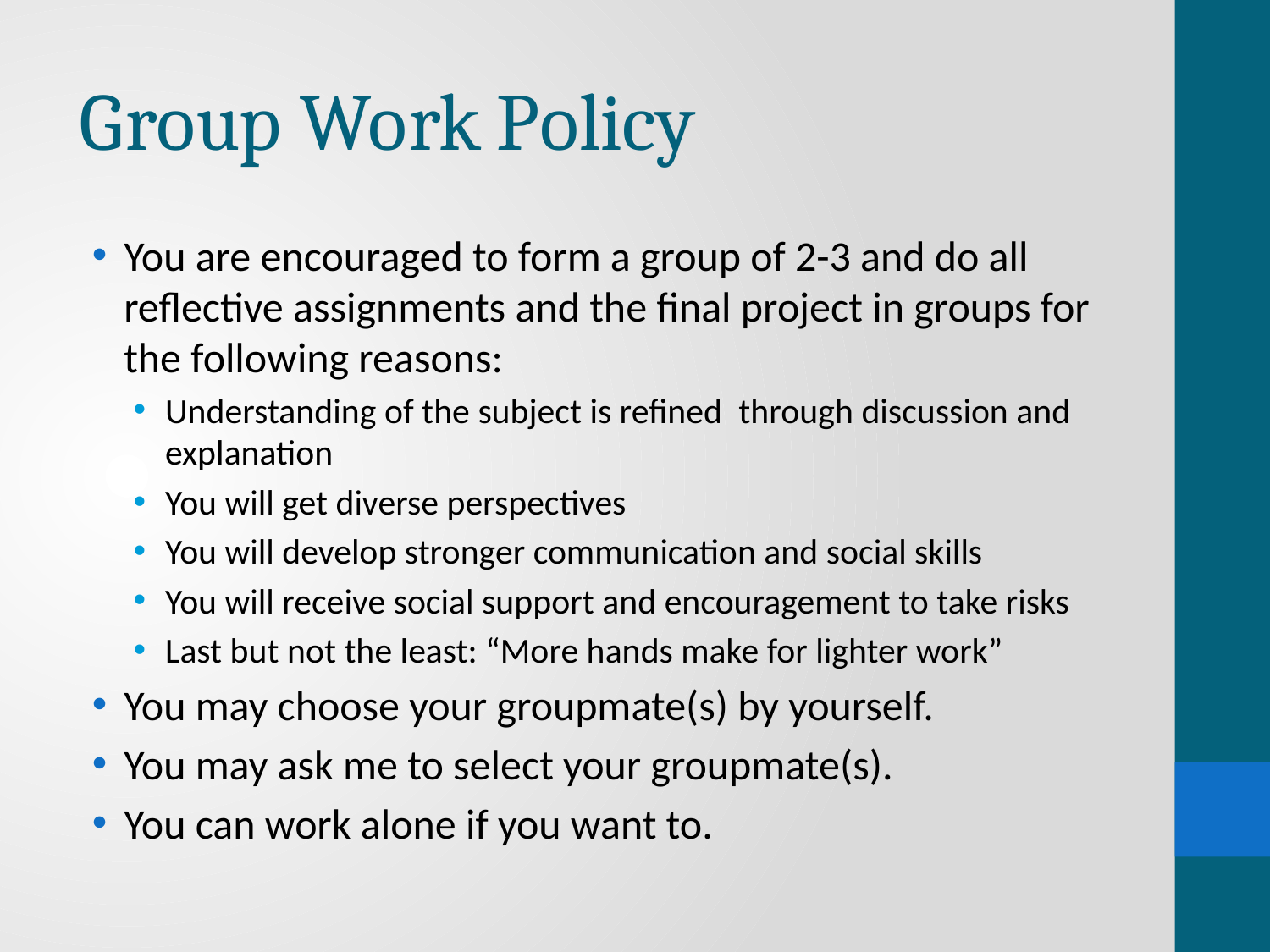

# Group Work Policy
You are encouraged to form a group of 2-3 and do all reflective assignments and the final project in groups for the following reasons:
Understanding of the subject is refined  through discussion and explanation
You will get diverse perspectives
You will develop stronger communication and social skills
You will receive social support and encouragement to take risks
Last but not the least: “More hands make for lighter work”
You may choose your groupmate(s) by yourself.
You may ask me to select your groupmate(s).
You can work alone if you want to.